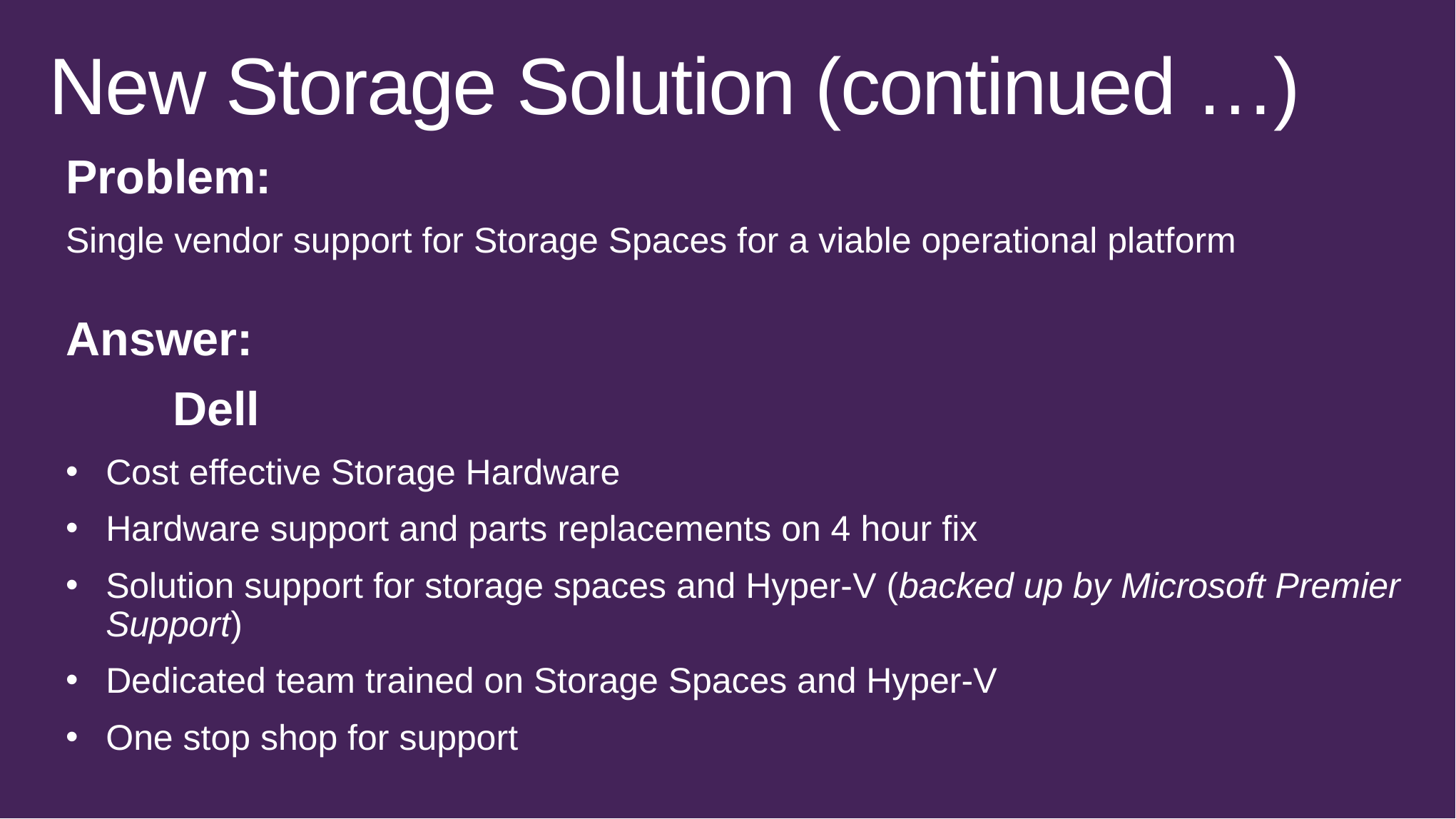

# New Storage Solution (continued …)
Problem:
Single vendor support for Storage Spaces for a viable operational platform

Answer:
	Dell
Cost effective Storage Hardware
Hardware support and parts replacements on 4 hour fix
Solution support for storage spaces and Hyper-V (backed up by Microsoft Premier Support)
Dedicated team trained on Storage Spaces and Hyper-V
One stop shop for support